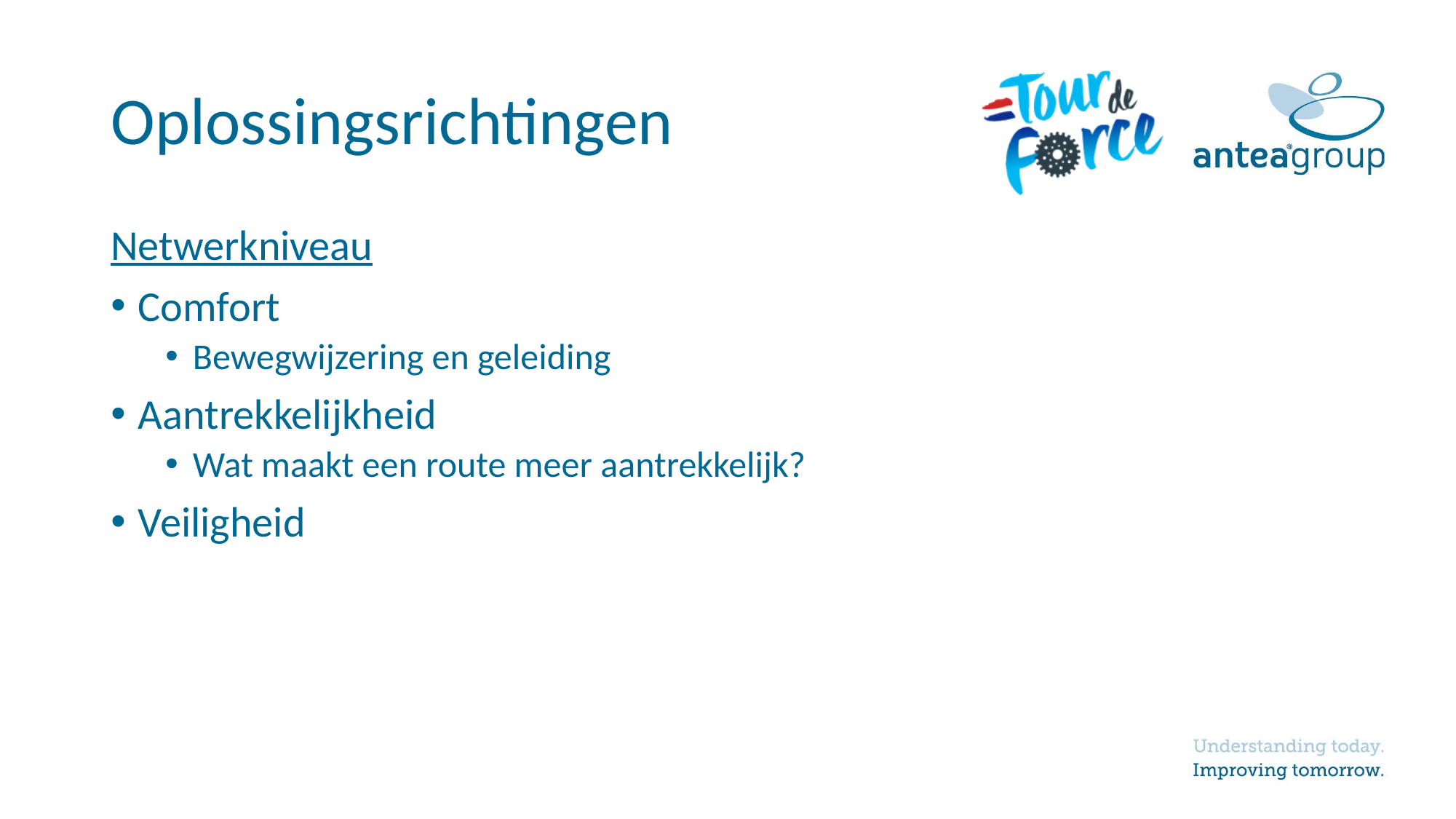

# Oplossingsrichtingen
Netwerkniveau
Comfort
Bewegwijzering en geleiding
Aantrekkelijkheid
Wat maakt een route meer aantrekkelijk?
Veiligheid